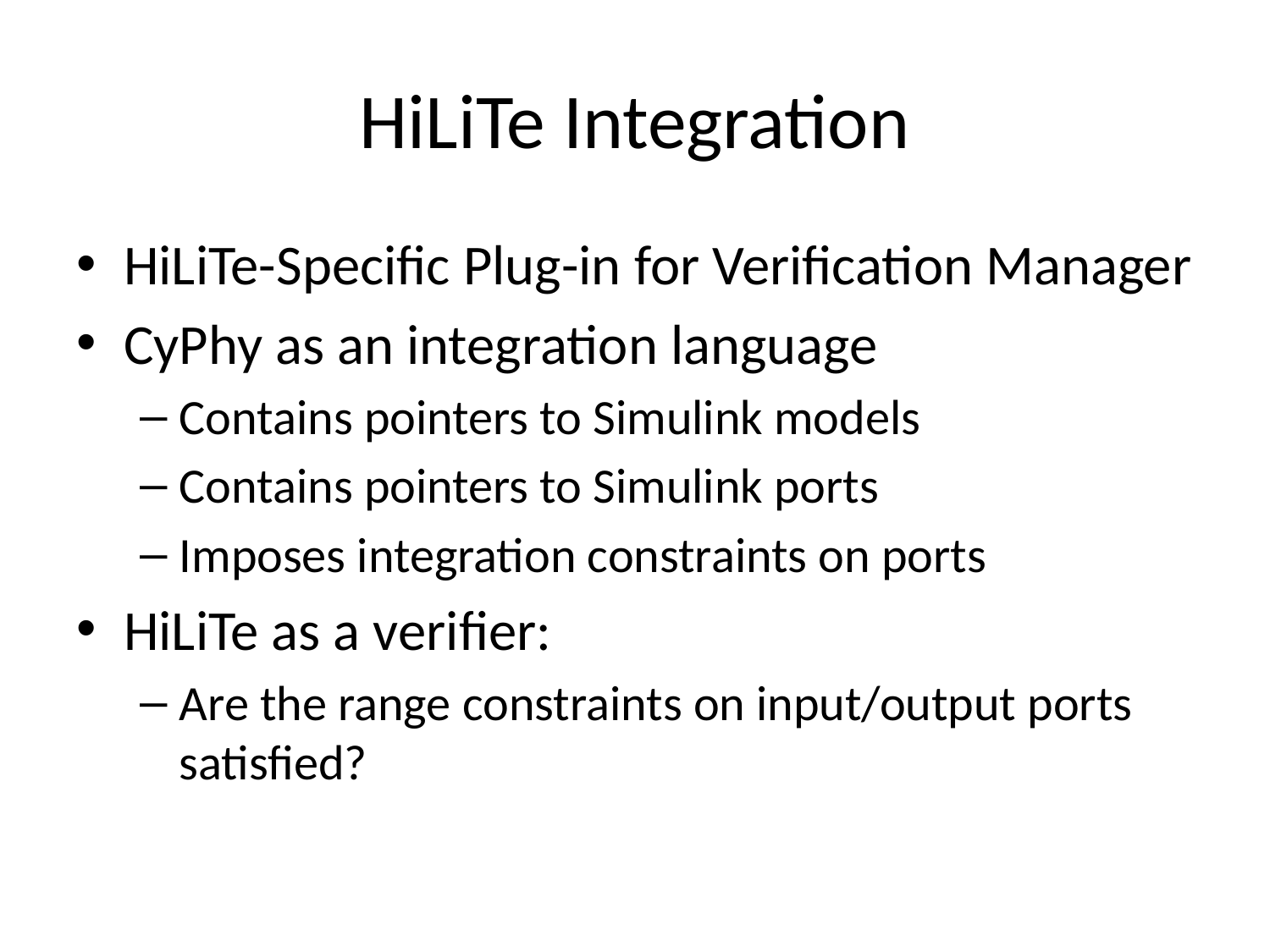

# HiLiTe Integration
HiLiTe-Specific Plug-in for Verification Manager
CyPhy as an integration language
Contains pointers to Simulink models
Contains pointers to Simulink ports
Imposes integration constraints on ports
HiLiTe as a verifier:
Are the range constraints on input/output ports satisfied?